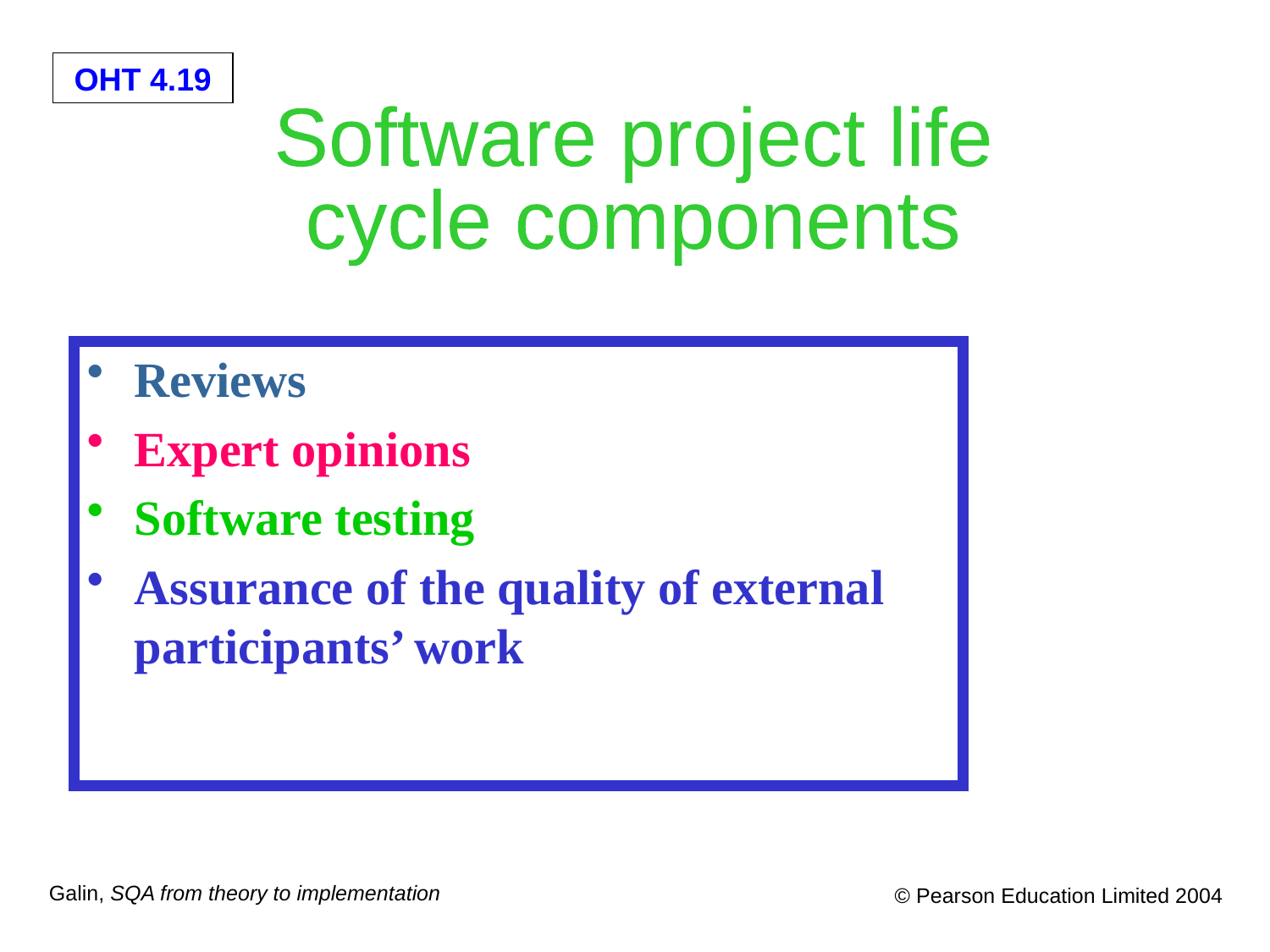

Software project life
cycle components
Reviews
Expert opinions
Software testing
Assurance of the quality of external participants’ work